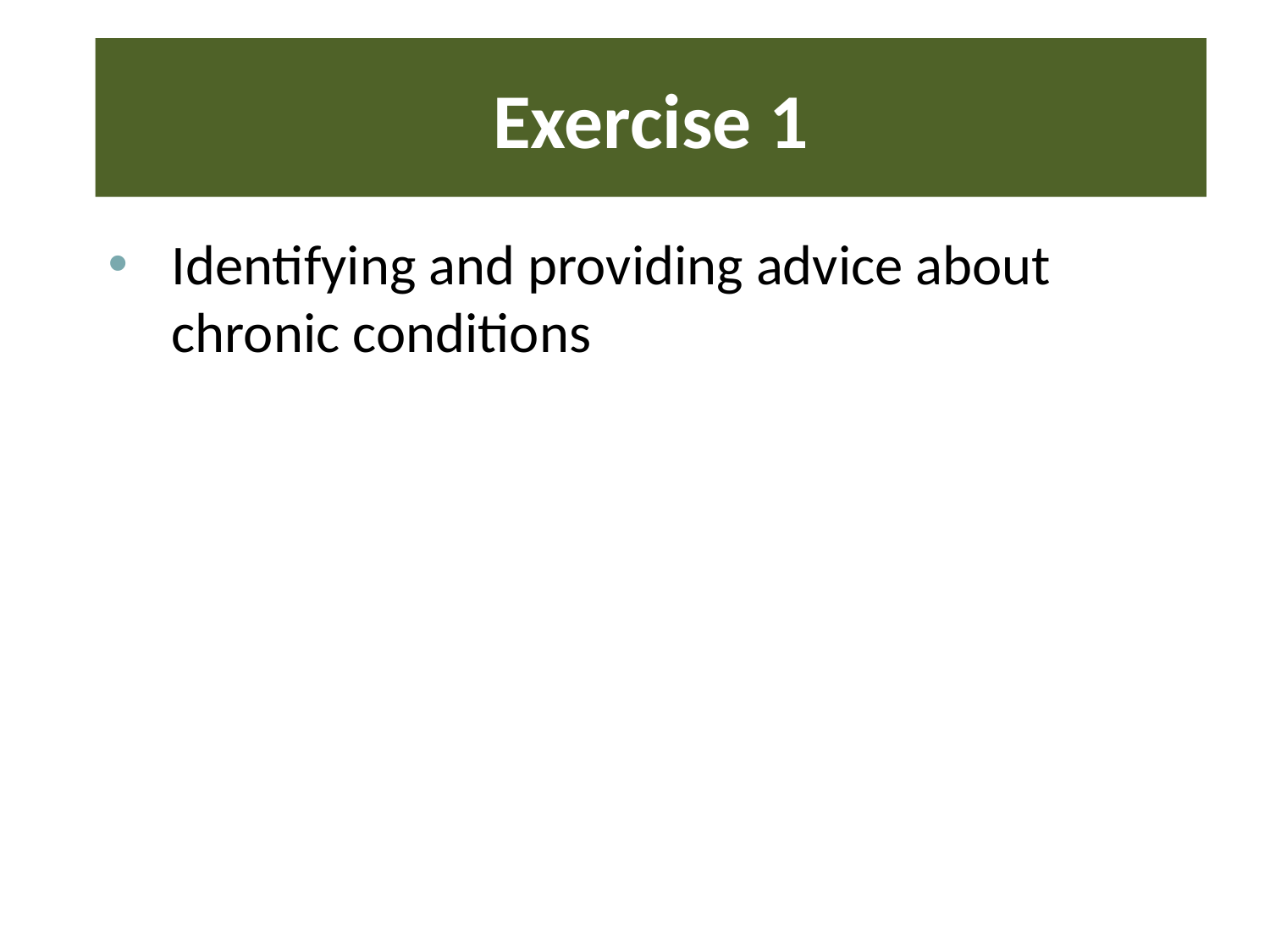

# Exercise 1
Identifying and providing advice about chronic conditions